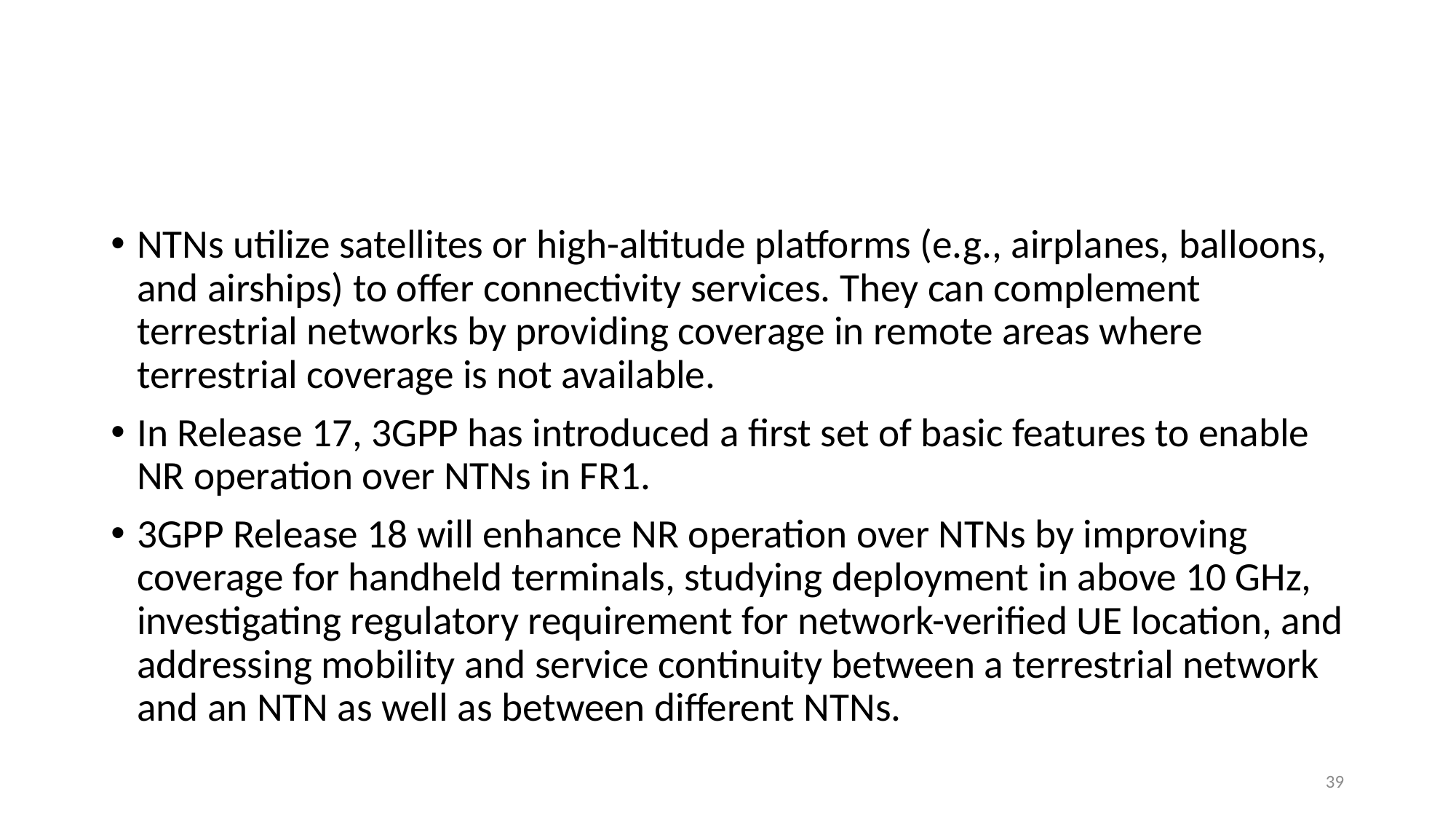

#
NTNs utilize satellites or high-altitude platforms (e.g., airplanes, balloons, and airships) to offer connectivity services. They can complement terrestrial networks by providing coverage in remote areas where terrestrial coverage is not available.
In Release 17, 3GPP has introduced a first set of basic features to enable NR operation over NTNs in FR1.
3GPP Release 18 will enhance NR operation over NTNs by improving coverage for handheld terminals, studying deployment in above 10 GHz, investigating regulatory requirement for network-verified UE location, and addressing mobility and service continuity between a terrestrial network and an NTN as well as between different NTNs.
39